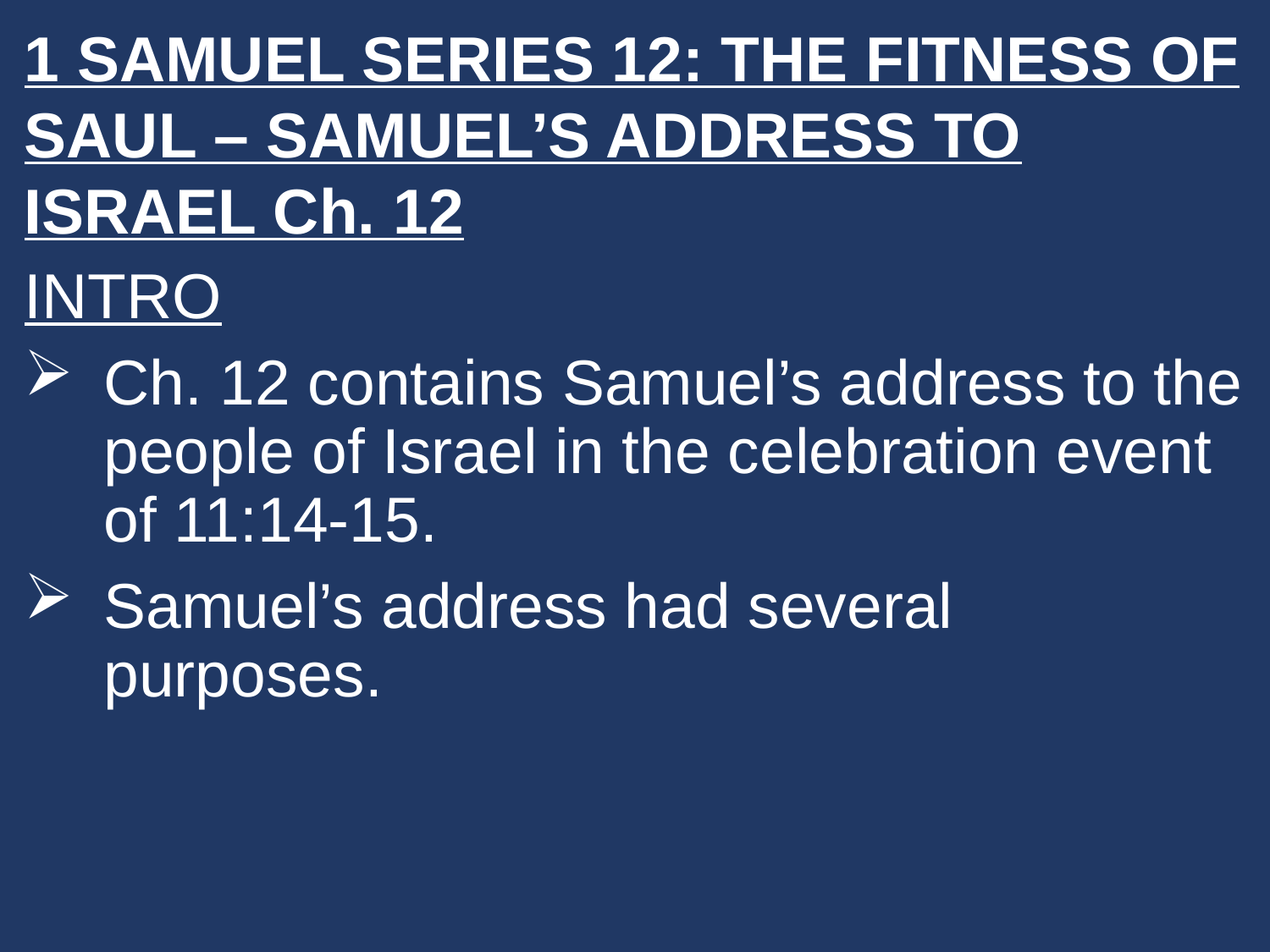

1 SAMUEL SERIES 12: THE FITNESS OF SAUL – SAMUEL’S ADDRESS TO ISRAEL Ch. 12
INTRO
Ch. 12 contains Samuel’s address to the people of Israel in the celebration event of 11:14-15.
Samuel’s address had several purposes.